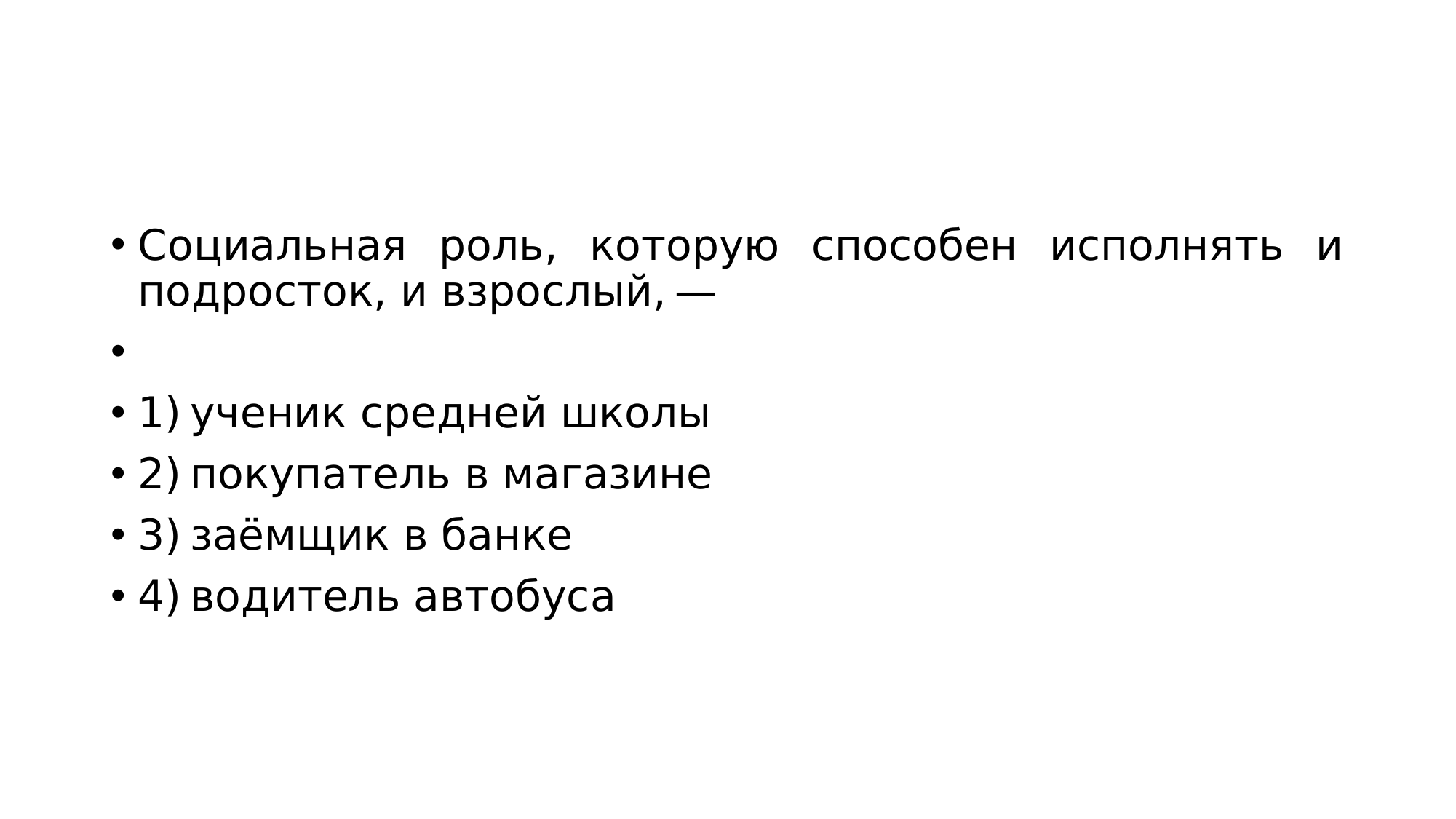

#
Социальная роль, которую способен исполнять и подросток, и взрослый, —

1) ученик средней школы
2) покупатель в магазине
3) заёмщик в банке
4) водитель автобуса